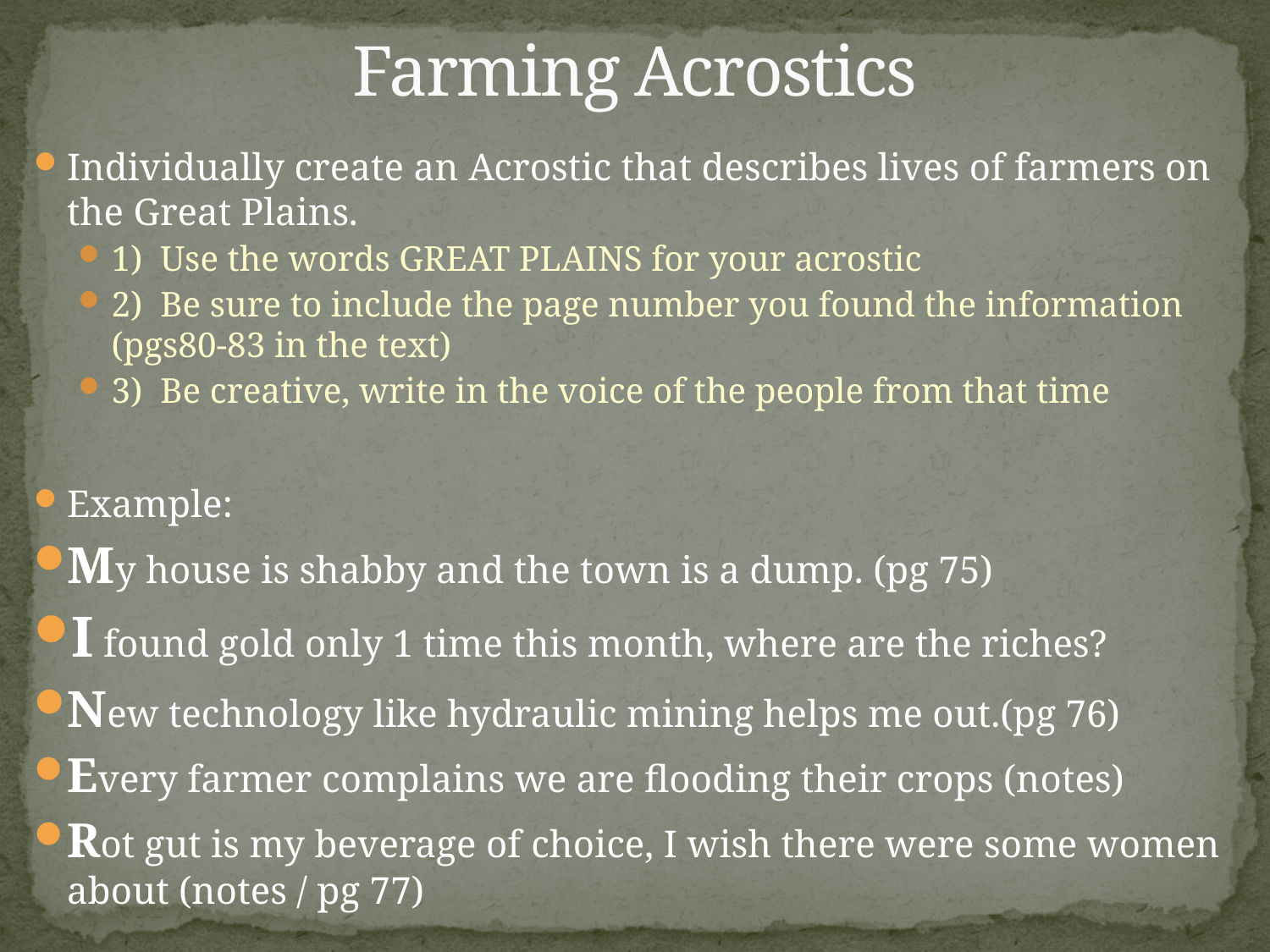

# Farming Acrostics
Individually create an Acrostic that describes lives of farmers on the Great Plains.
1)  Use the words GREAT PLAINS for your acrostic
2)  Be sure to include the page number you found the information (pgs80-83 in the text)
3)  Be creative, write in the voice of the people from that time

Example:
My house is shabby and the town is a dump. (pg 75)
I found gold only 1 time this month, where are the riches?
New technology like hydraulic mining helps me out.(pg 76)
Every farmer complains we are flooding their crops (notes)
Rot gut is my beverage of choice, I wish there were some women about (notes / pg 77)